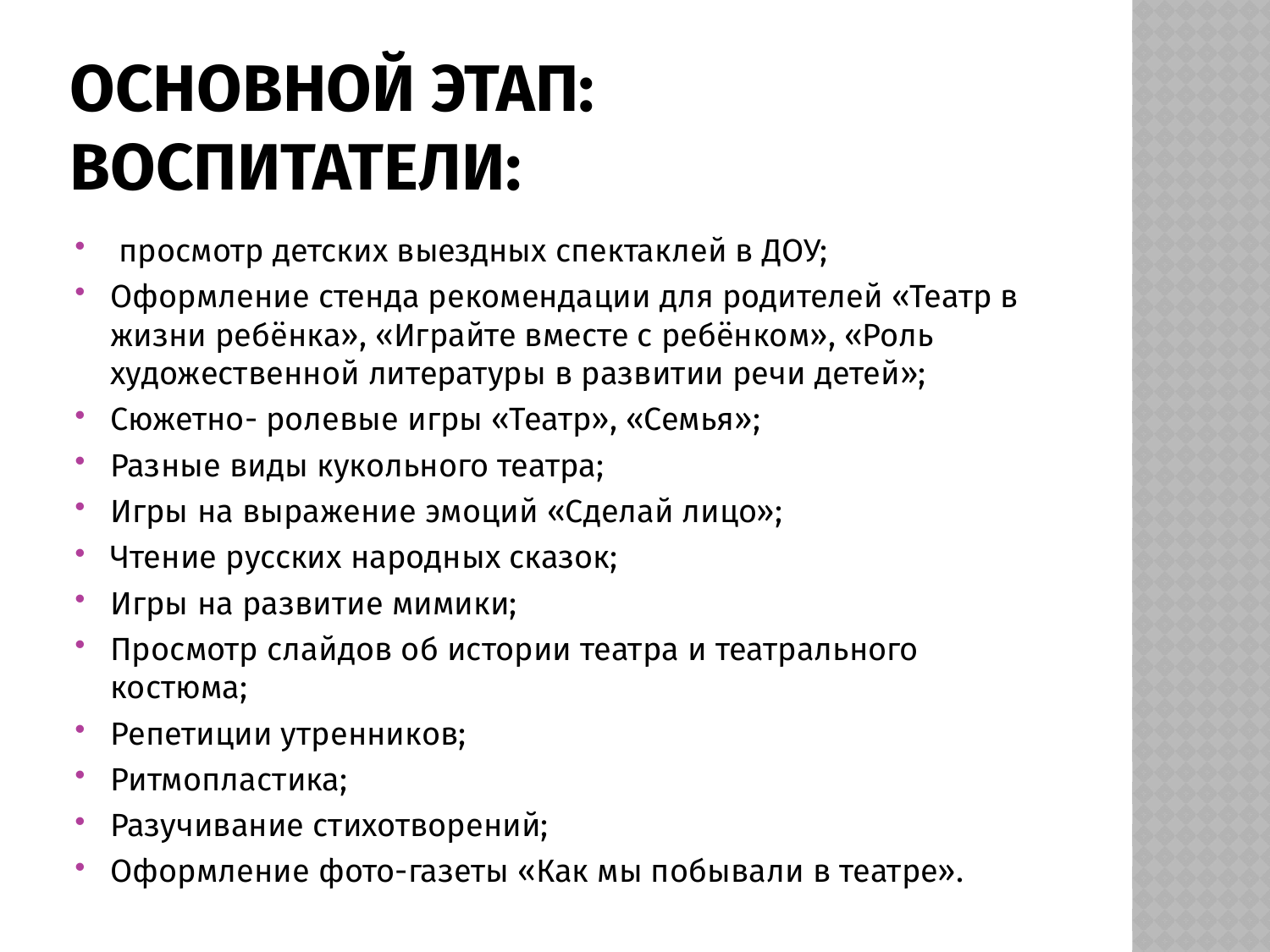

# Основной этап: воспитатели:
 просмотр детских выездных спектаклей в ДОУ;
Оформление стенда рекомендации для родителей «Театр в жизни ребёнка», «Играйте вместе с ребёнком», «Роль художественной литературы в развитии речи детей»;
Сюжетно- ролевые игры «Театр», «Семья»;
Разные виды кукольного театра;
Игры на выражение эмоций «Сделай лицо»;
Чтение русских народных сказок;
Игры на развитие мимики;
Просмотр слайдов об истории театра и театрального костюма;
Репетиции утренников;
Ритмопластика;
Разучивание стихотворений;
Оформление фото-газеты «Как мы побывали в театре».